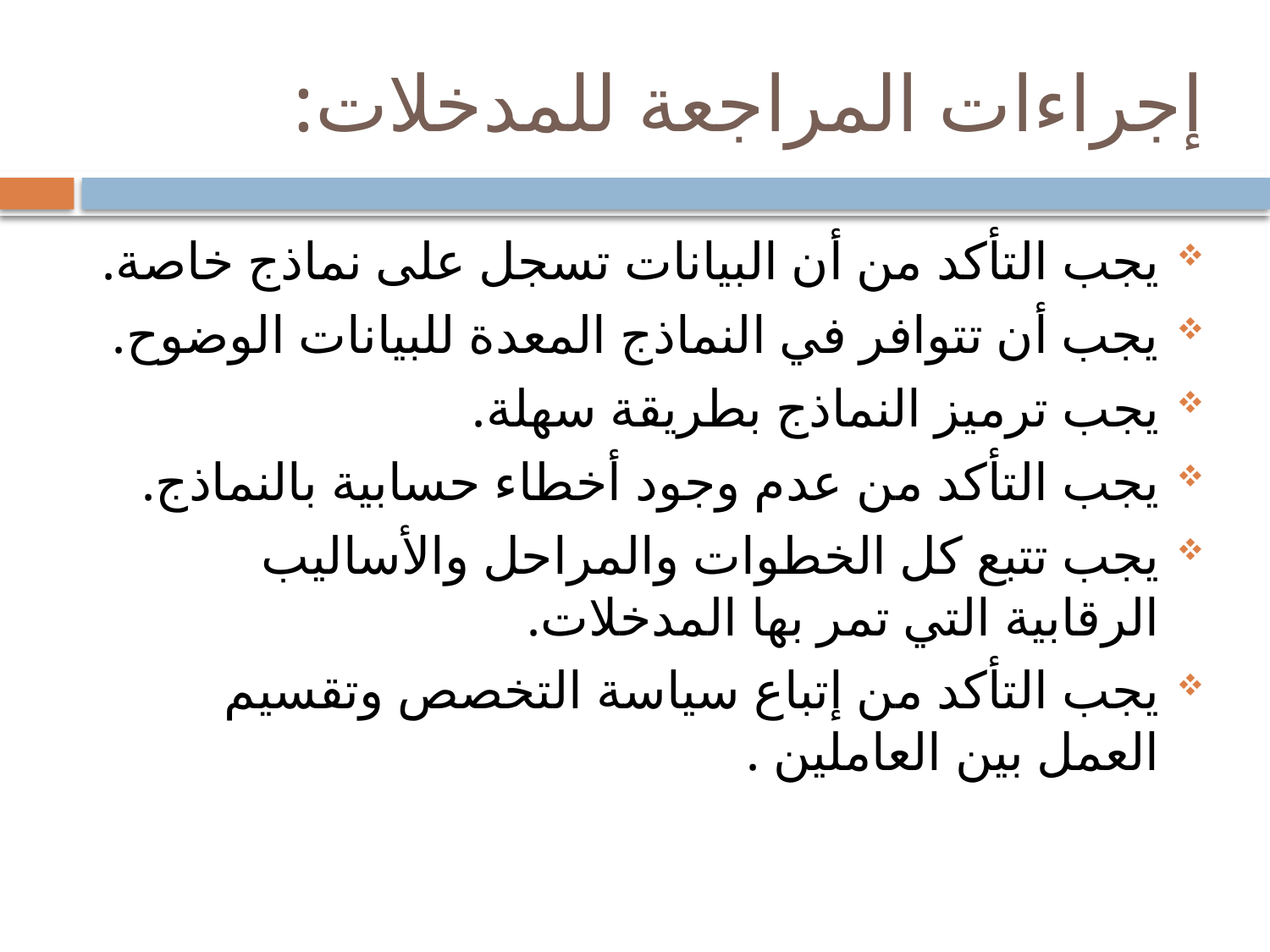

# إجراءات المراجعة للمدخلات:
يجب التأكد من أن البيانات تسجل على نماذج خاصة.
يجب أن تتوافر في النماذج المعدة للبيانات الوضوح.
يجب ترميز النماذج بطريقة سهلة.
يجب التأكد من عدم وجود أخطاء حسابية بالنماذج.
يجب تتبع كل الخطوات والمراحل والأساليب الرقابية التي تمر بها المدخلات.
يجب التأكد من إتباع سياسة التخصص وتقسيم العمل بين العاملين .